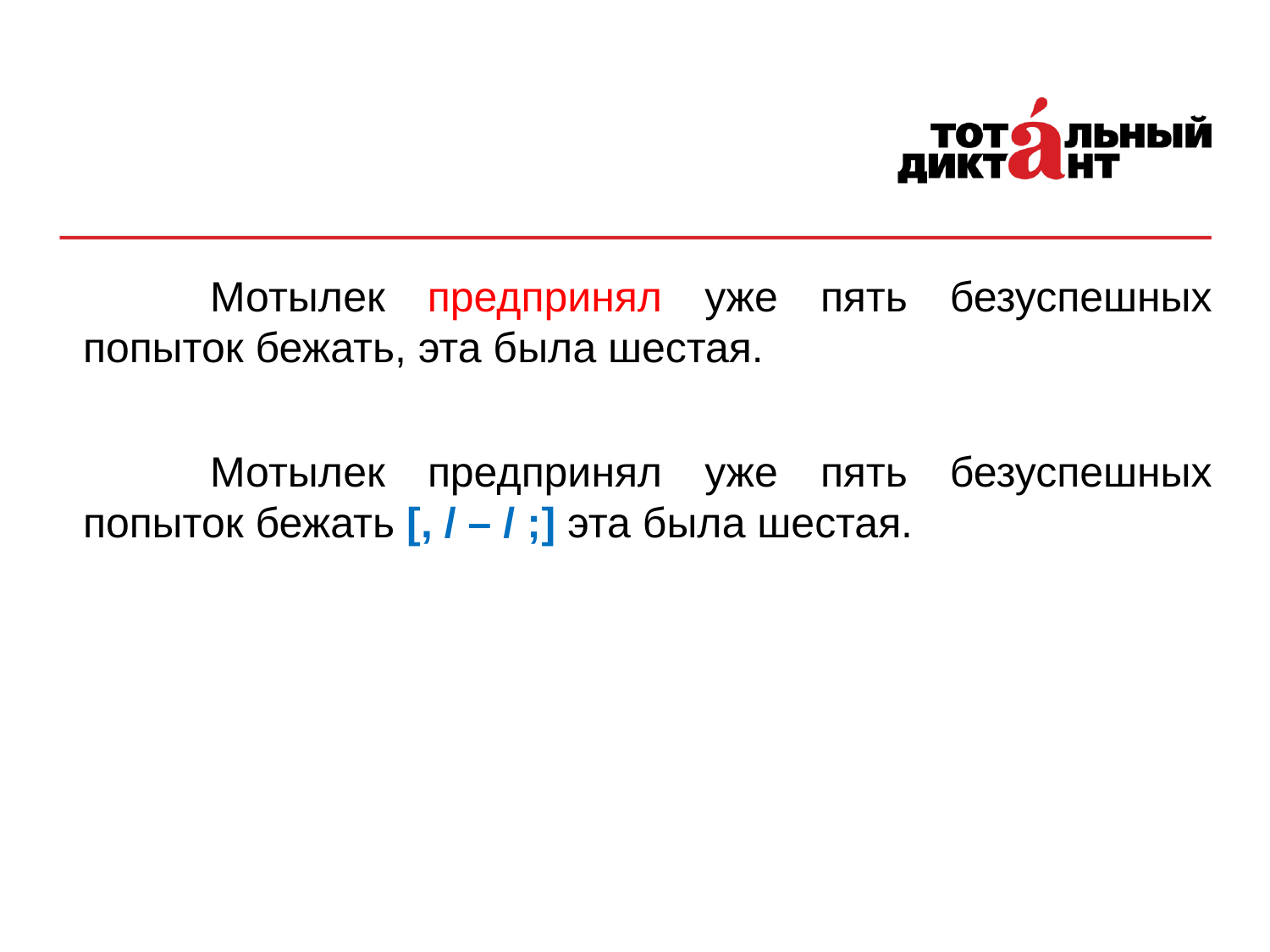

Мотылек предпринял уже пять безуспешных попыток бежать, эта была шестая.

	Мотылек предпринял уже пять безуспешных попыток бежать [, / – / ;] эта была шестая.